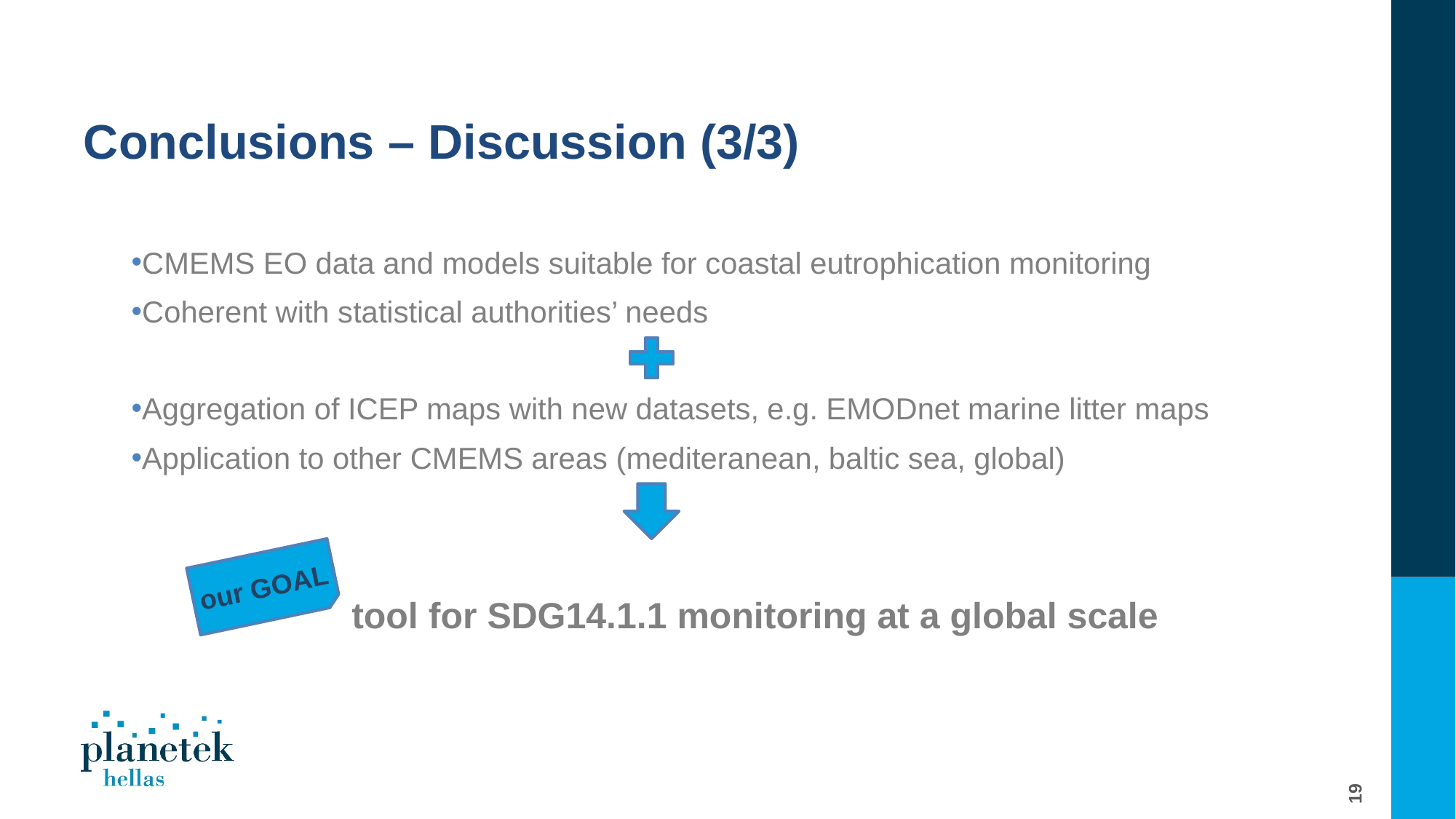

# Conclusions – Discussion (3/3)

CMEMS EO data and models suitable for coastal eutrophication monitoring
Coherent with statistical authorities’ needs

Aggregation of ICEP maps with new datasets, e.g. EMODnet marine litter maps
Application to other CMEMS areas (mediteranean, baltic sea, global)

our GOAL
tool for SDG14.1.1 monitoring at a global scale